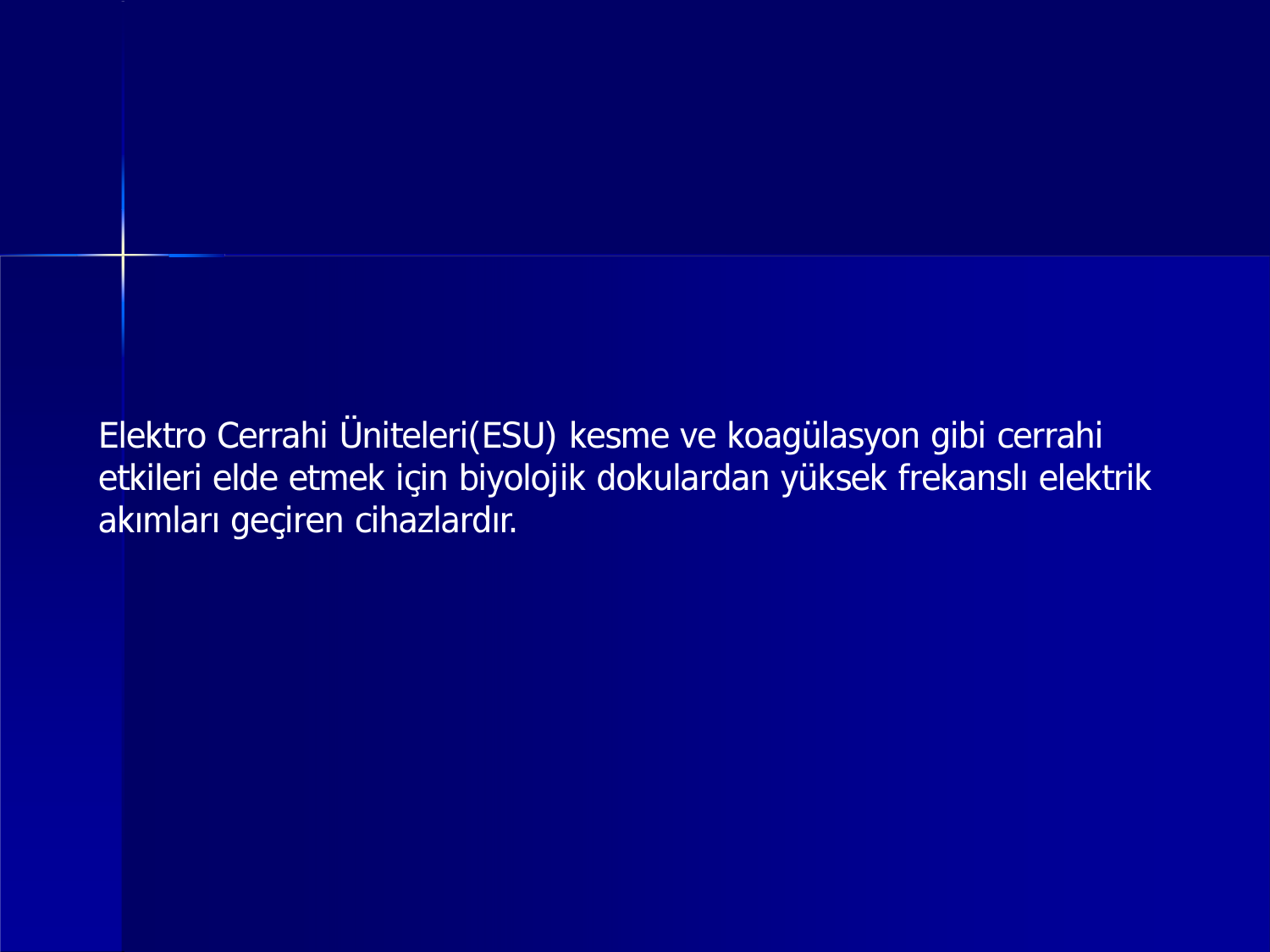

Elektro Cerrahi Üniteleri(ESU) kesme ve koagülasyon gibi cerrahi etkileri elde etmek için biyolojik dokulardan yüksek frekanslı elektrik akımları geçiren cihazlardır.